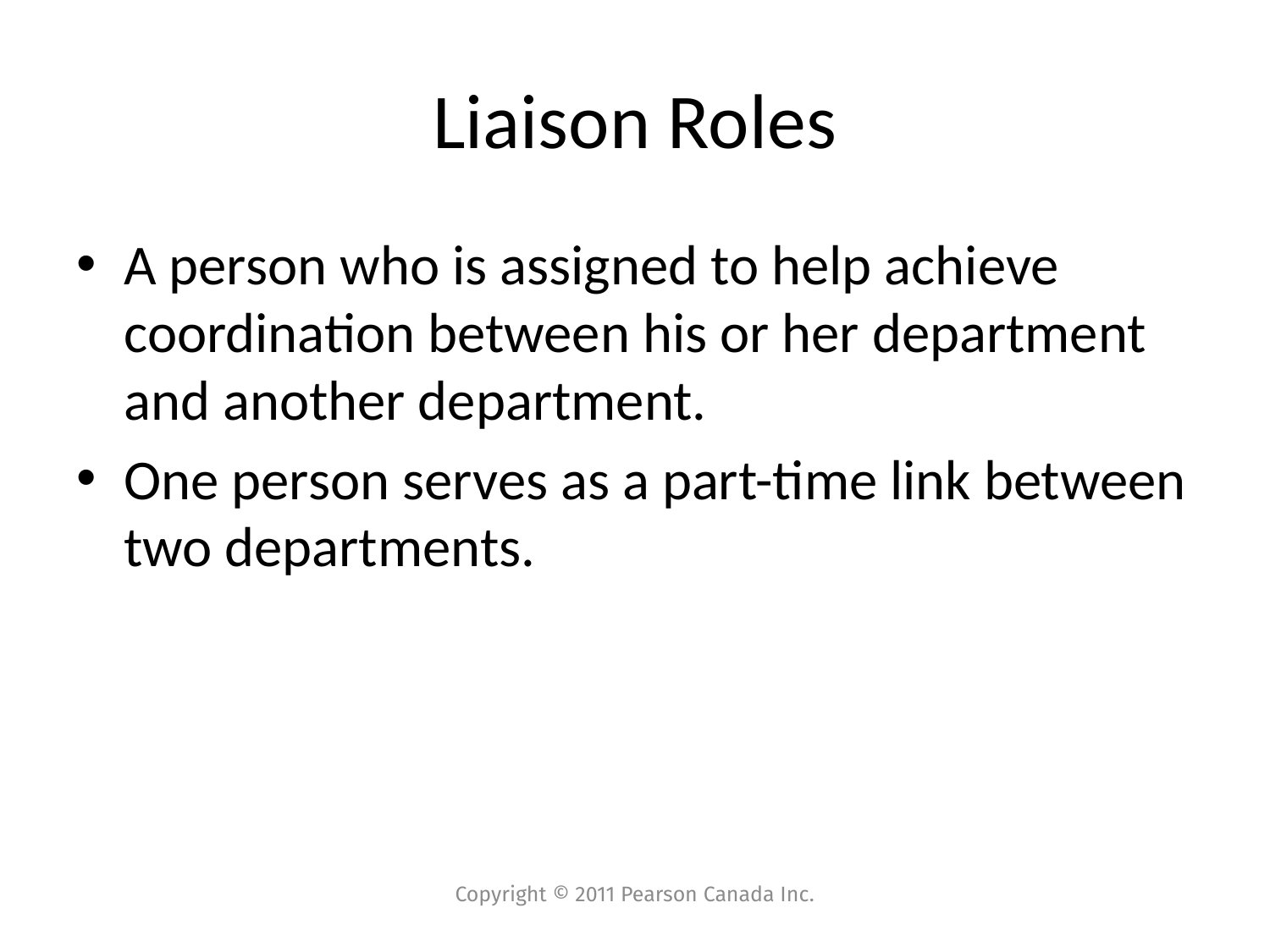

# Liaison Roles
A person who is assigned to help achieve coordination between his or her department and another department.
One person serves as a part-time link between two departments.
Copyright © 2011 Pearson Canada Inc.